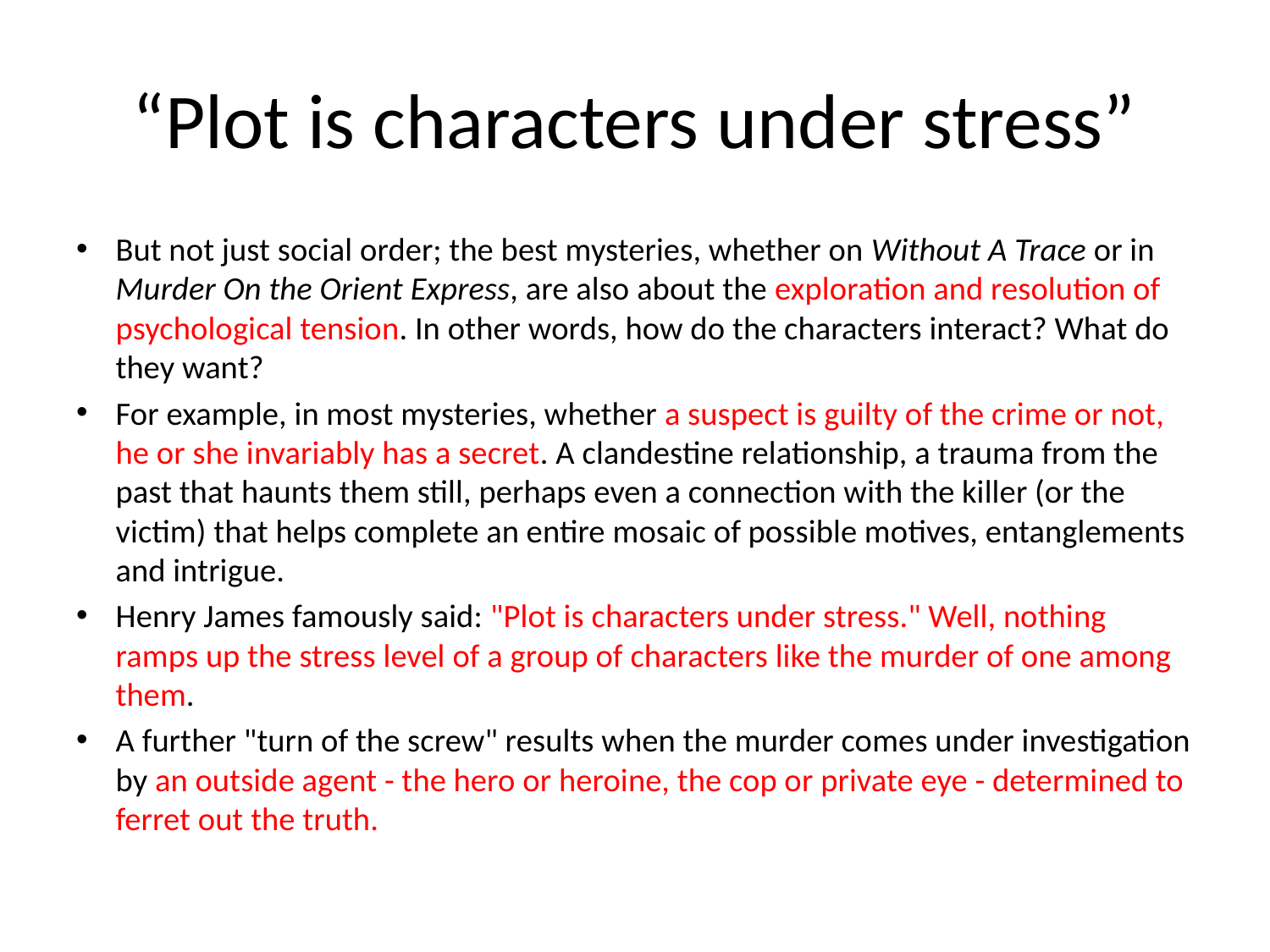

# “Plot is characters under stress”
But not just social order; the best mysteries, whether on Without A Trace or in Murder On the Orient Express, are also about the exploration and resolution of psychological tension. In other words, how do the characters interact? What do they want?
For example, in most mysteries, whether a suspect is guilty of the crime or not, he or she invariably has a secret. A clandestine relationship, a trauma from the past that haunts them still, perhaps even a connection with the killer (or the victim) that helps complete an entire mosaic of possible motives, entanglements and intrigue.
Henry James famously said: "Plot is characters under stress." Well, nothing ramps up the stress level of a group of characters like the murder of one among them.
A further "turn of the screw" results when the murder comes under investigation by an outside agent - the hero or heroine, the cop or private eye - determined to ferret out the truth.